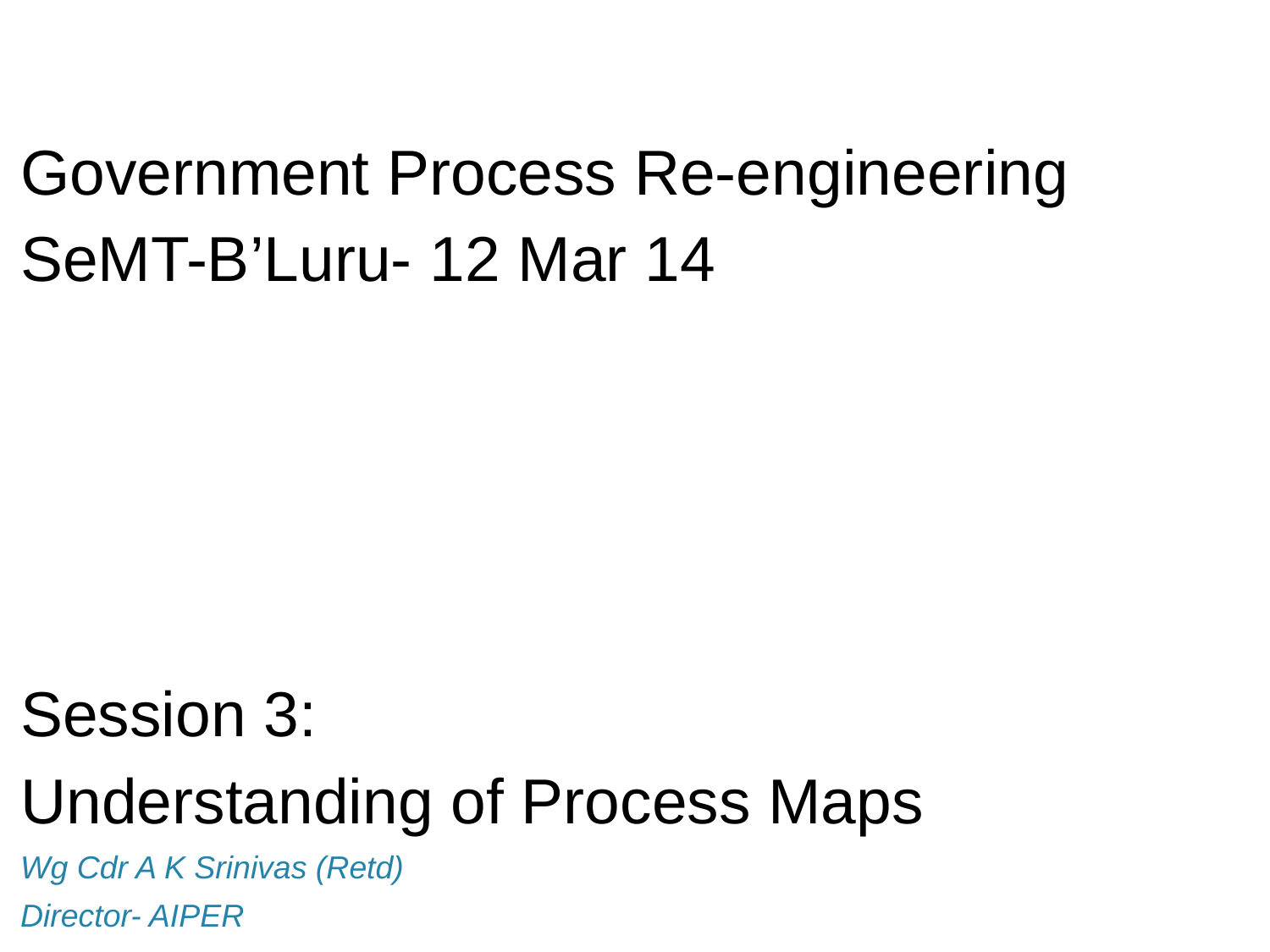

Government Process Re-engineering
SeMT-B’Luru- 12 Mar 14
Session 3:
Understanding of Process Maps
Wg Cdr A K Srinivas (Retd)
Director- AIPER